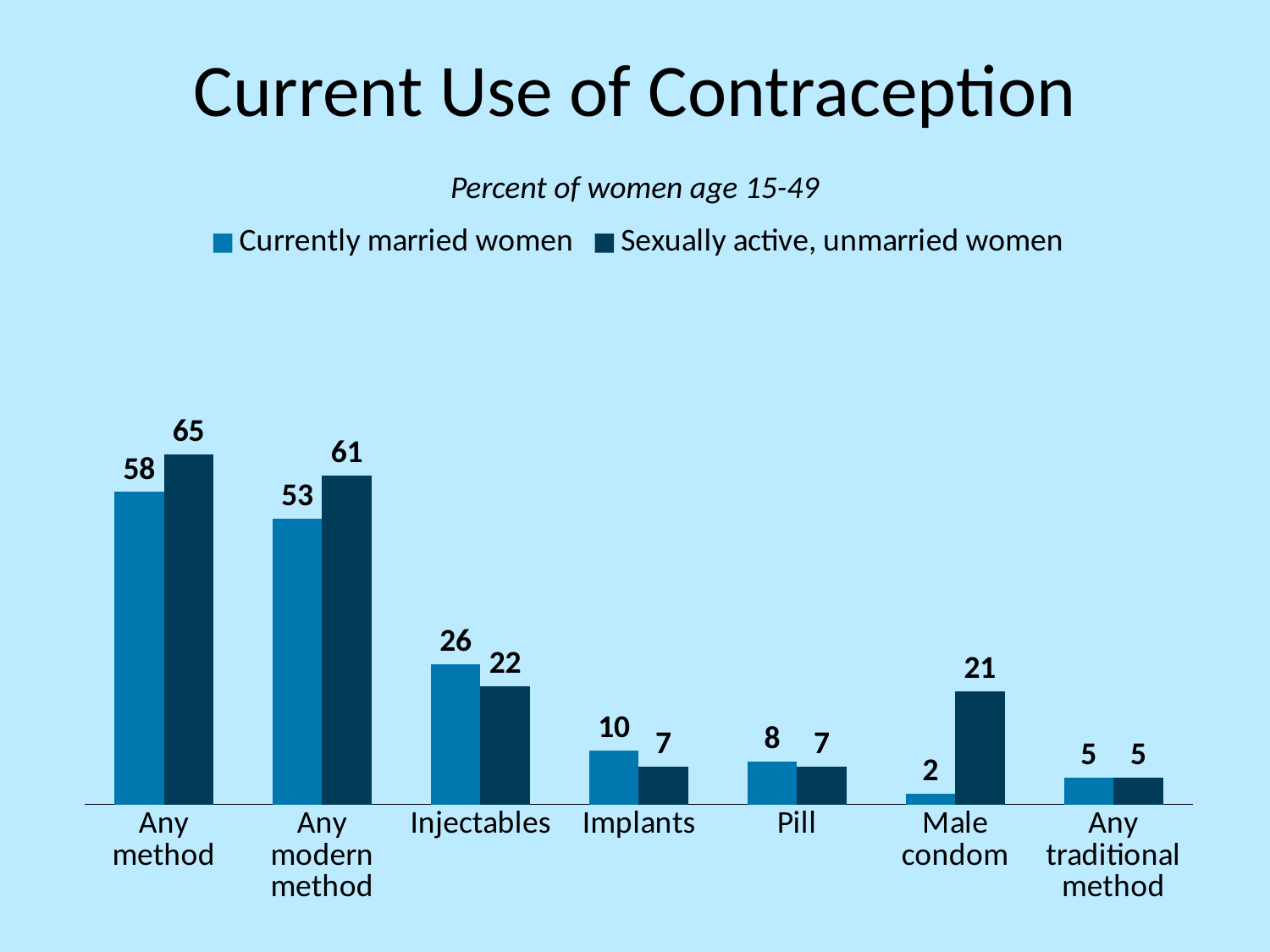

# Current Use of Contraception
Percent of women age 15-49

### Chart

| Category | Currently married women | Sexually active, unmarried women |
|---|---|---|
| Any method | 58.0 | 65.0 |
| Any modern method | 53.0 | 61.0 |
| Injectables | 26.0 | 22.0 |
| Implants | 10.0 | 7.0 |
| Pill | 8.0 | 7.0 |
| Male condom | 2.0 | 21.0 |
| Any traditional method | 5.0 | 5.0 |